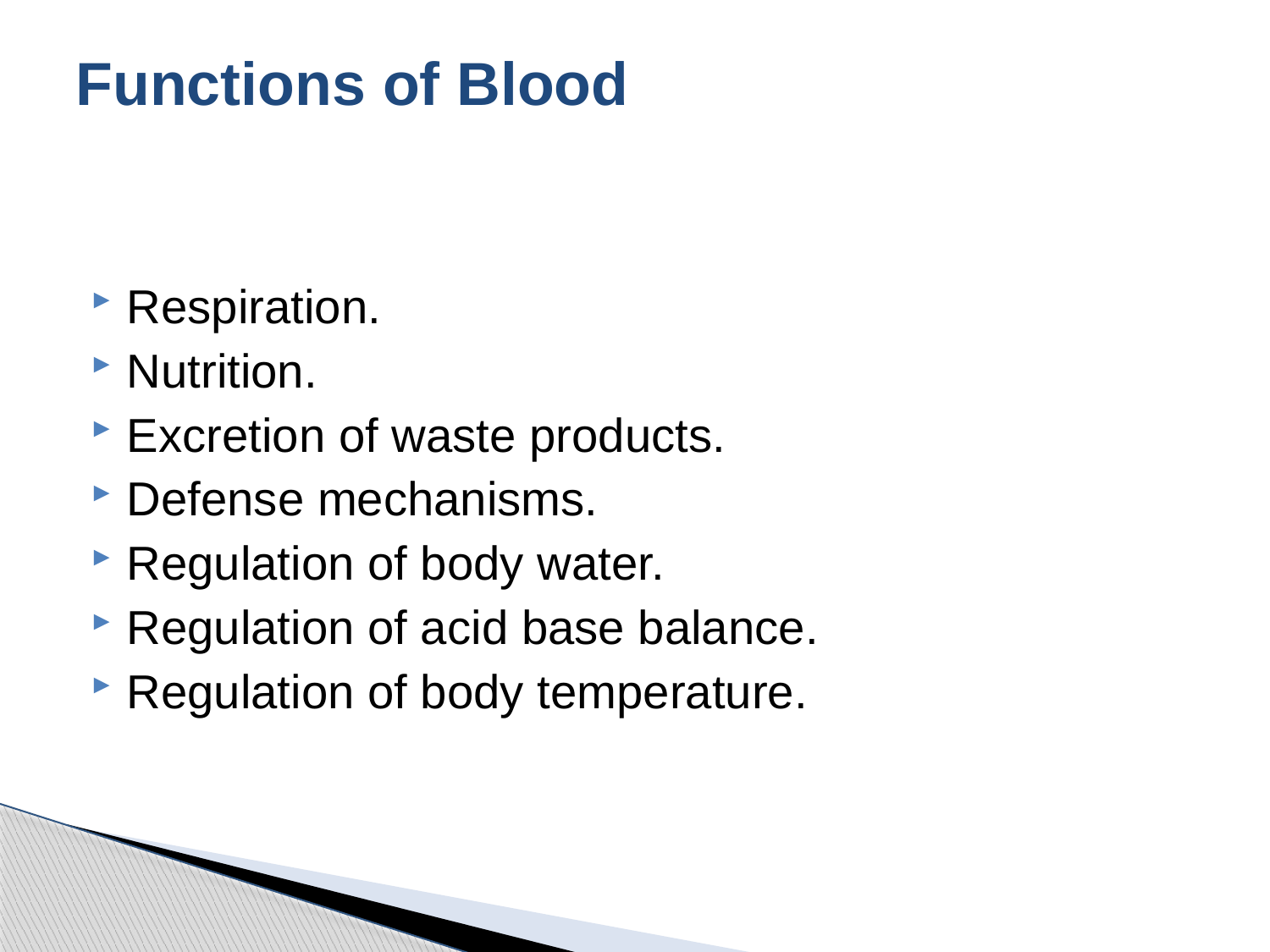

# Functions of Blood

Respiration.
Nutrition.
Excretion of waste products.
Defense mechanisms.
Regulation of body water.
Regulation of acid base balance.
Regulation of body temperature.